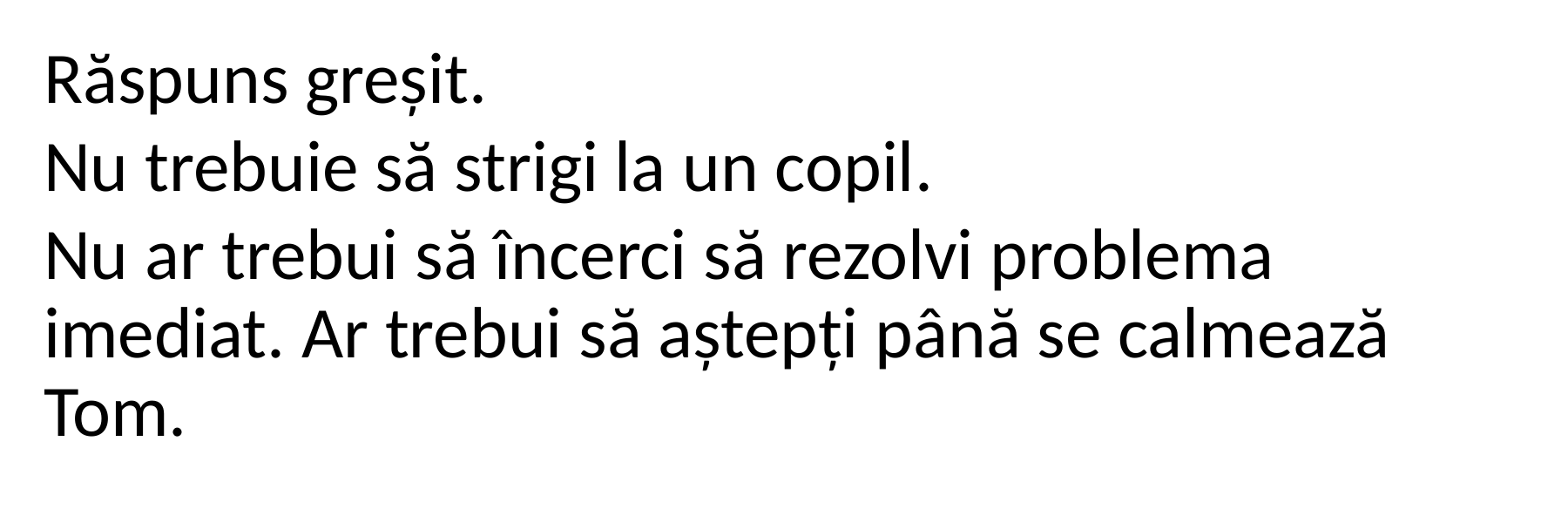

Răspuns greșit.
Nu trebuie să strigi la un copil.
Nu ar trebui să încerci să rezolvi problema imediat. Ar trebui să aștepți până se calmează Tom.